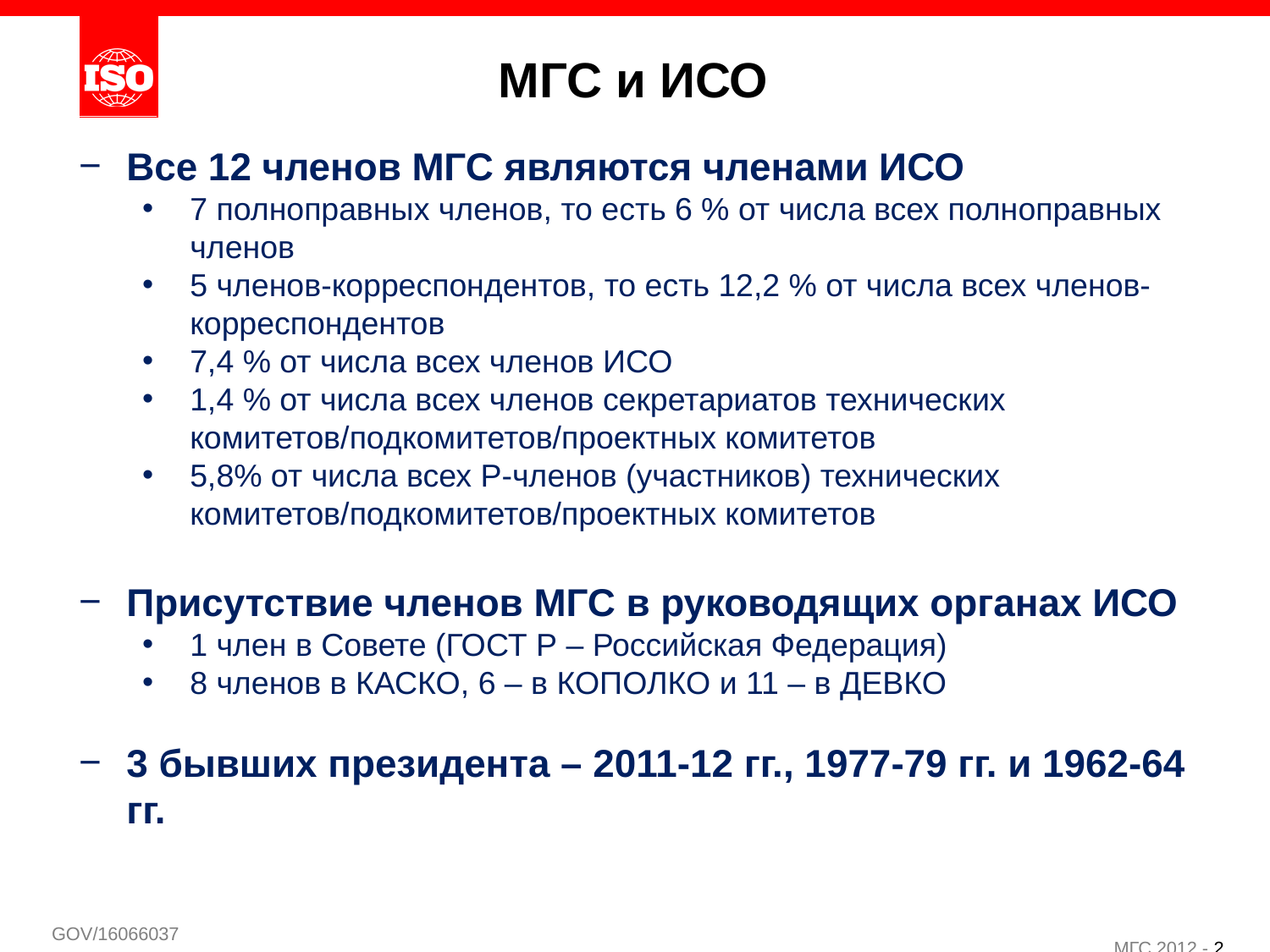

# МГС и ИСО
Все 12 членов МГС являются членами ИСО
7 полноправных членов, то есть 6 % от числа всех полноправных членов
5 членов-корреспондентов, то есть 12,2 % от числа всех членов-корреспондентов
7,4 % от числа всех членов ИСО
1,4 % от числа всех членов секретариатов технических комитетов/подкомитетов/проектных комитетов
5,8% от числа всех Р-членов (участников) технических комитетов/подкомитетов/проектных комитетов

Присутствие членов МГС в руководящих органах ИСО
1 член в Совете (ГОСТ Р – Российская Федерация)
8 членов в КАСКО, 6 – в КОПОЛКО и 11 – в ДЕВКО

3 бывших президента – 2011-12 гг., 1977-79 гг. и 1962-64 гг.
GOV/16066037
МГС 2012 - 2